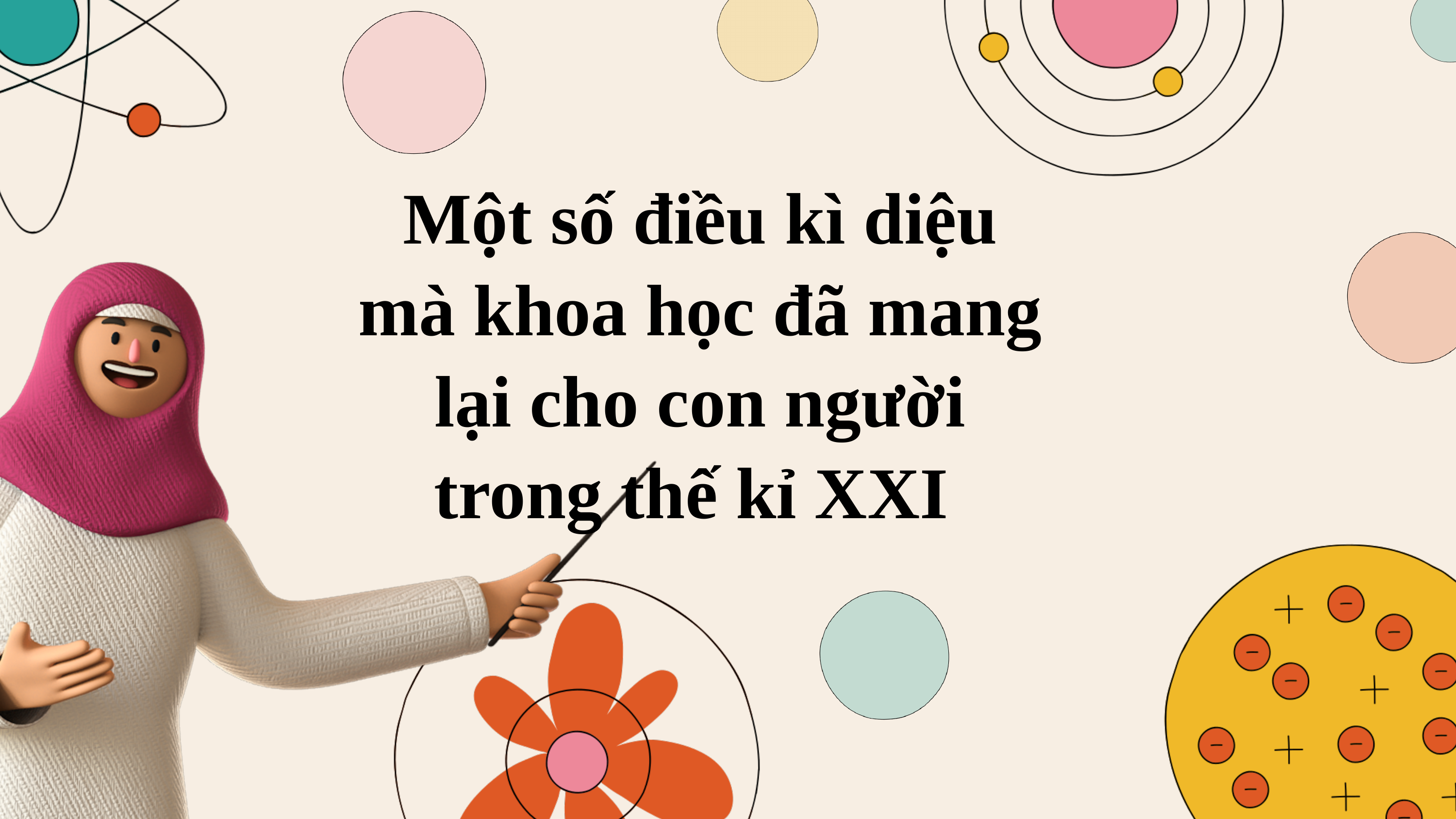

Một số điều kì diệu mà khoa học đã mang lại cho con người trong thế kỉ XXI